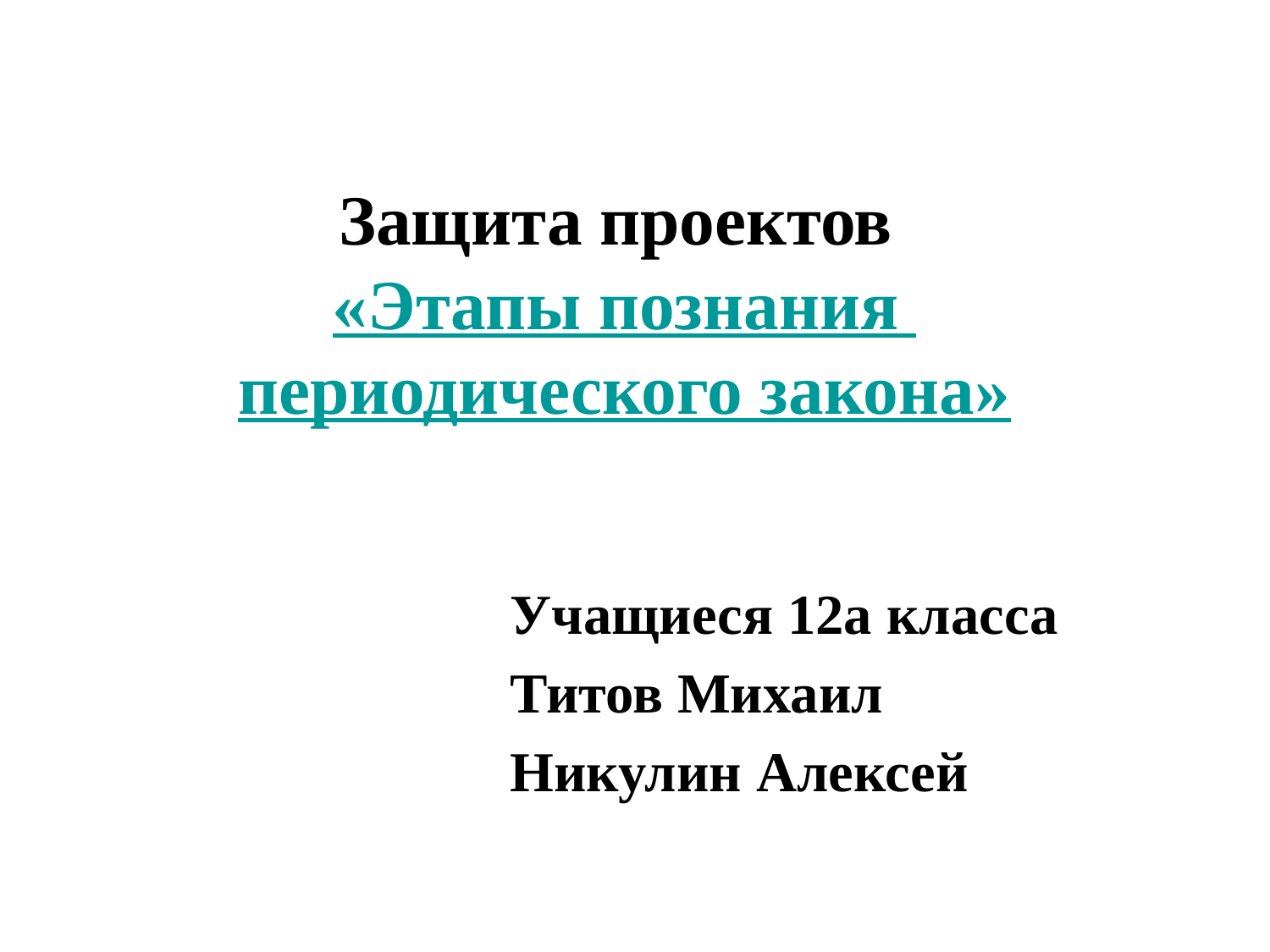

# Защита проектов «Этапы познания периодического закона»
Учащиеся 12а класса
Титов Михаил
Никулин Алексей